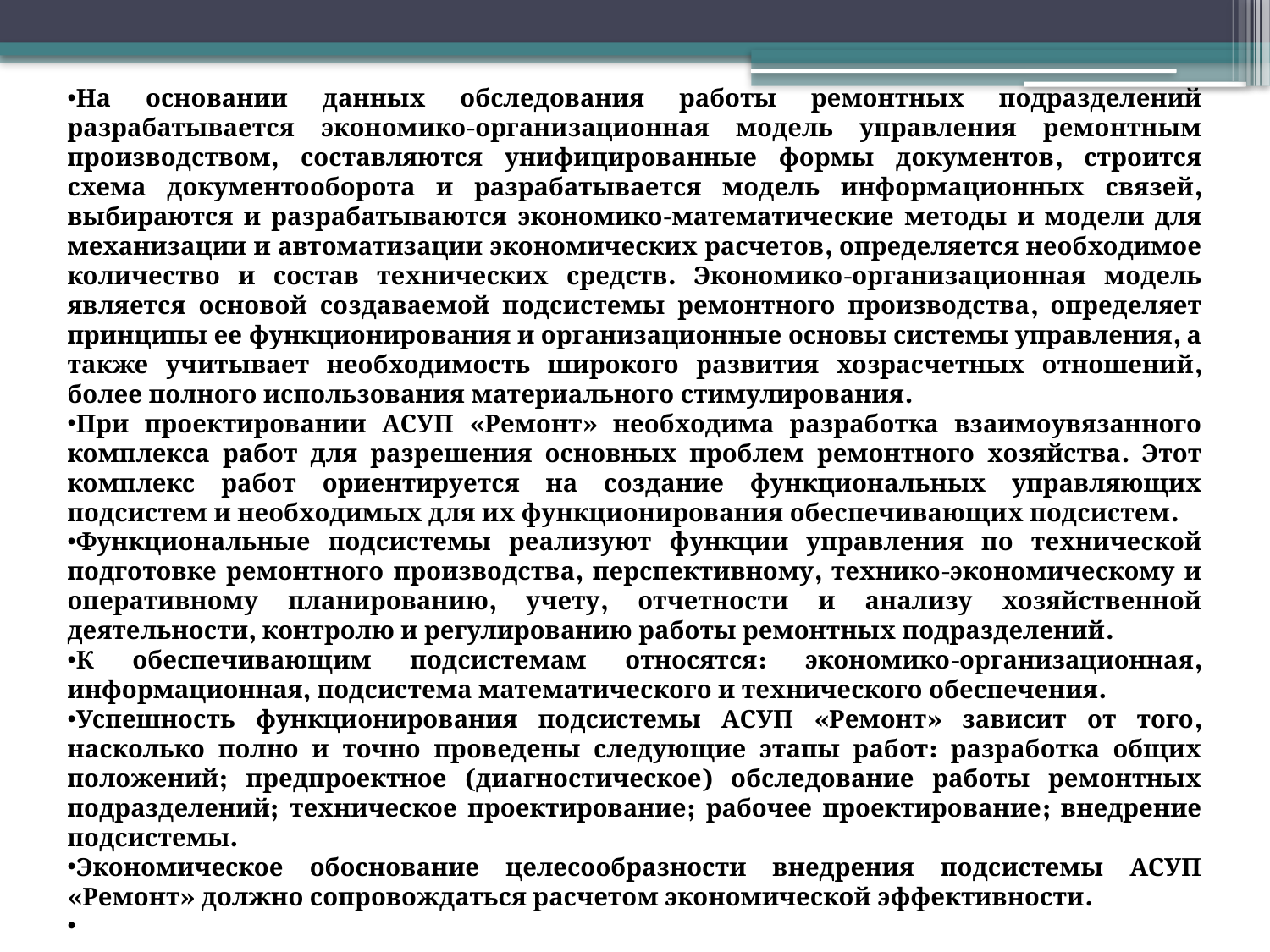

На основании данных обследования работы ремонтных подразделений разрабатывается экономико-организационная модель управления ремонтным производством, составляются унифицированные формы документов, строится схема документооборота и разрабатывается модель информационных связей, выбираются и разрабатываются экономико-математические методы и модели для механизации и автоматизации экономических расчетов, определяется необходимое количество и состав технических средств. Экономико-организационная модель является основой создаваемой подсистемы ремонтного производства, определяет принципы ее функционирования и организационные основы системы управления, а также учитывает необходимость широкого развития хозрасчетных отношений, более полного использования материального стимулирования.
При проектировании АСУП «Ремонт» необходима разработка взаимоувязанного комплекса работ для разрешения основных проблем ремонтного хозяйства. Этот комплекс работ ориентируется на создание функциональных управляющих подсистем и необходимых для их функционирования обеспечивающих подсистем.
Функциональные подсистемы реализуют функции управления по технической подготовке ремонтного производства, перспективному, технико-экономическому и оперативному планированию, учету, отчетности и анализу хозяйственной деятельности, контролю и регулированию работы ремонтных подразделений.
К обеспечивающим подсистемам относятся: экономико-организационная, информационная, подсистема математического и технического обеспечения.
Успешность функционирования подсистемы АСУП «Ремонт» зависит от того, насколько полно и точно проведены следующие этапы работ: разработка общих положений; предпроектное (диагностическое) обследование работы ремонтных подразделений; техническое проектирование; рабочее проектирование; внедрение подсистемы.
Экономическое обоснование целесообразности внедрения подсистемы АСУП «Ремонт» должно сопровождаться расчетом экономической эффективности.